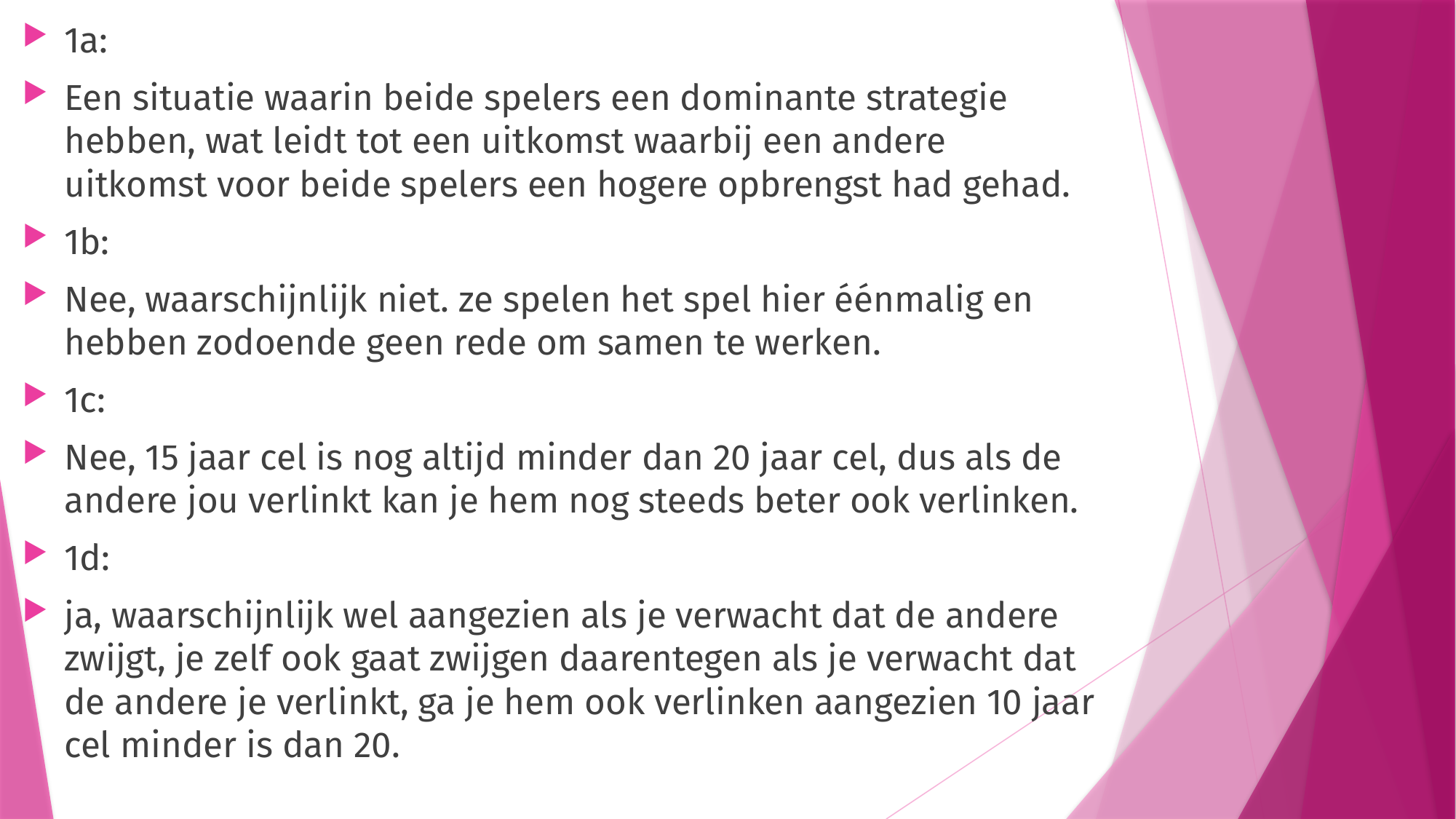

1a:
Een situatie waarin beide spelers een dominante strategie hebben, wat leidt tot een uitkomst waarbij een andere uitkomst voor beide spelers een hogere opbrengst had gehad.
1b:
Nee, waarschijnlijk niet. ze spelen het spel hier éénmalig en hebben zodoende geen rede om samen te werken.
1c:
Nee, 15 jaar cel is nog altijd minder dan 20 jaar cel, dus als de andere jou verlinkt kan je hem nog steeds beter ook verlinken.
1d:
ja, waarschijnlijk wel aangezien als je verwacht dat de andere zwijgt, je zelf ook gaat zwijgen daarentegen als je verwacht dat de andere je verlinkt, ga je hem ook verlinken aangezien 10 jaar cel minder is dan 20.